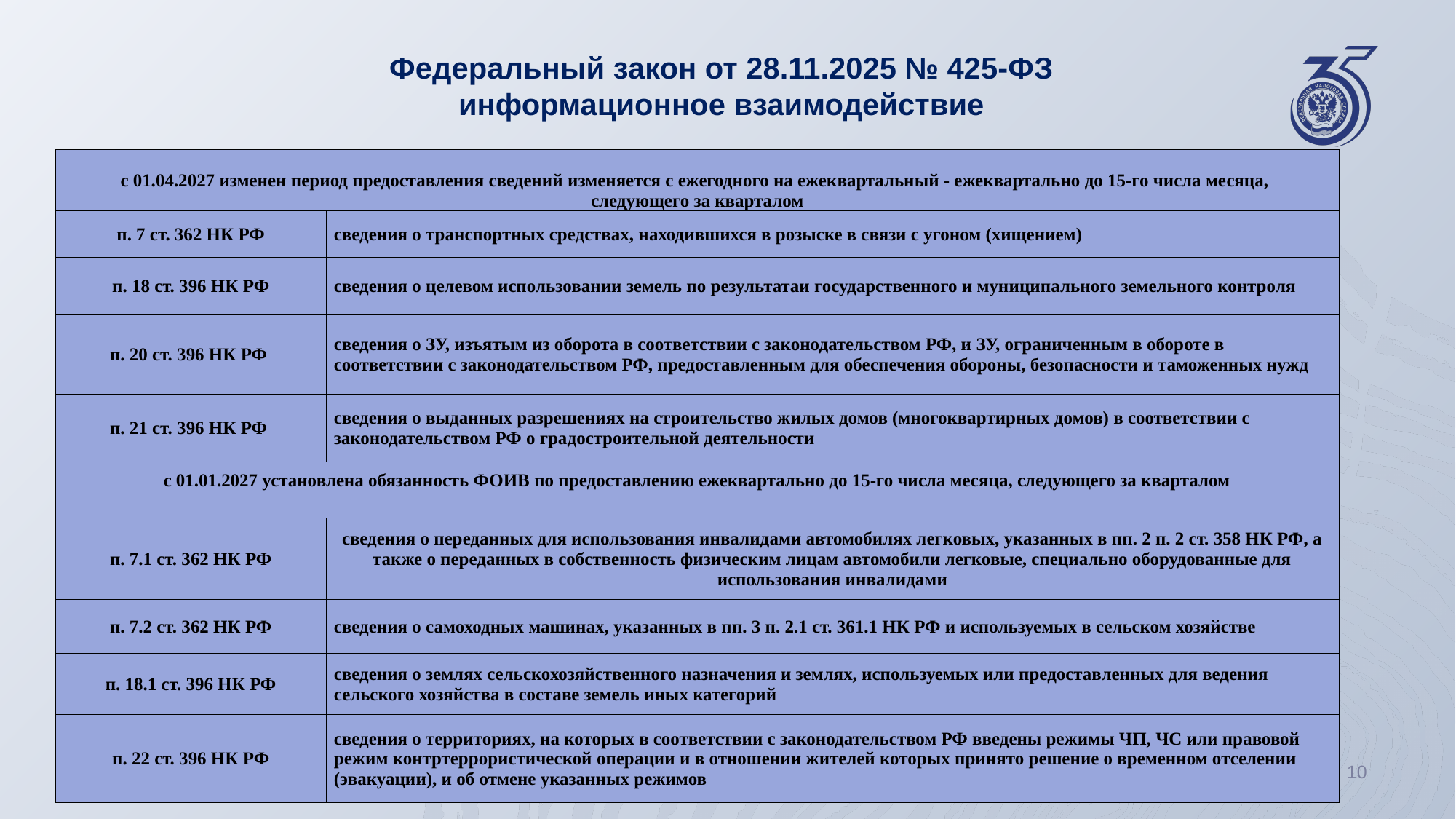

Федеральный закон от 28.11.2025 № 425-ФЗ
информационное взаимодействие
| с 01.04.2027 изменен период предоставления сведений изменяется с ежегодного на ежеквартальный - ежеквартально до 15-го числа месяца, следующего за кварталом |  |
| --- | --- |
| п. 7 ст. 362 НК РФ | сведения о транспортных средствах, находившихся в розыске в связи с угоном (хищением) |
| п. 18 ст. 396 НК РФ | сведения о целевом использовании земель по результатаи государственного и муниципального земельного контроля |
| п. 20 ст. 396 НК РФ | сведения о ЗУ, изъятым из оборота в соответствии с законодательством РФ, и ЗУ, ограниченным в обороте в соответствии с законодательством РФ, предоставленным для обеспечения обороны, безопасности и таможенных нужд |
| п. 21 ст. 396 НК РФ | сведения о выданных разрешениях на строительство жилых домов (многоквартирных домов) в соответствии с законодательством РФ о градостроительной деятельности |
| с 01.01.2027 установлена обязанность ФОИВ по предоставлению ежеквартально до 15-го числа месяца, следующего за кварталом |  |
| п. 7.1 ст. 362 НК РФ | сведения о переданных для использования инвалидами автомобилях легковых, указанных в пп. 2 п. 2 ст. 358 НК РФ, а также о переданных в собственность физическим лицам автомобили легковые, специально оборудованные для использования инвалидами |
| п. 7.2 ст. 362 НК РФ | сведения о самоходных машинах, указанных в пп. 3 п. 2.1 ст. 361.1 НК РФ и используемых в сельском хозяйстве |
| п. 18.1 ст. 396 НК РФ | сведения о землях сельскохозяйственного назначения и землях, используемых или предоставленных для ведения сельского хозяйства в составе земель иных категорий |
| п. 22 ст. 396 НК РФ | сведения о территориях, на которых в соответствии с законодательством РФ введены режимы ЧП, ЧС или правовой режим контртеррористической операции и в отношении жителей которых принято решение о временном отселении (эвакуации), и об отмене указанных режимов |
10